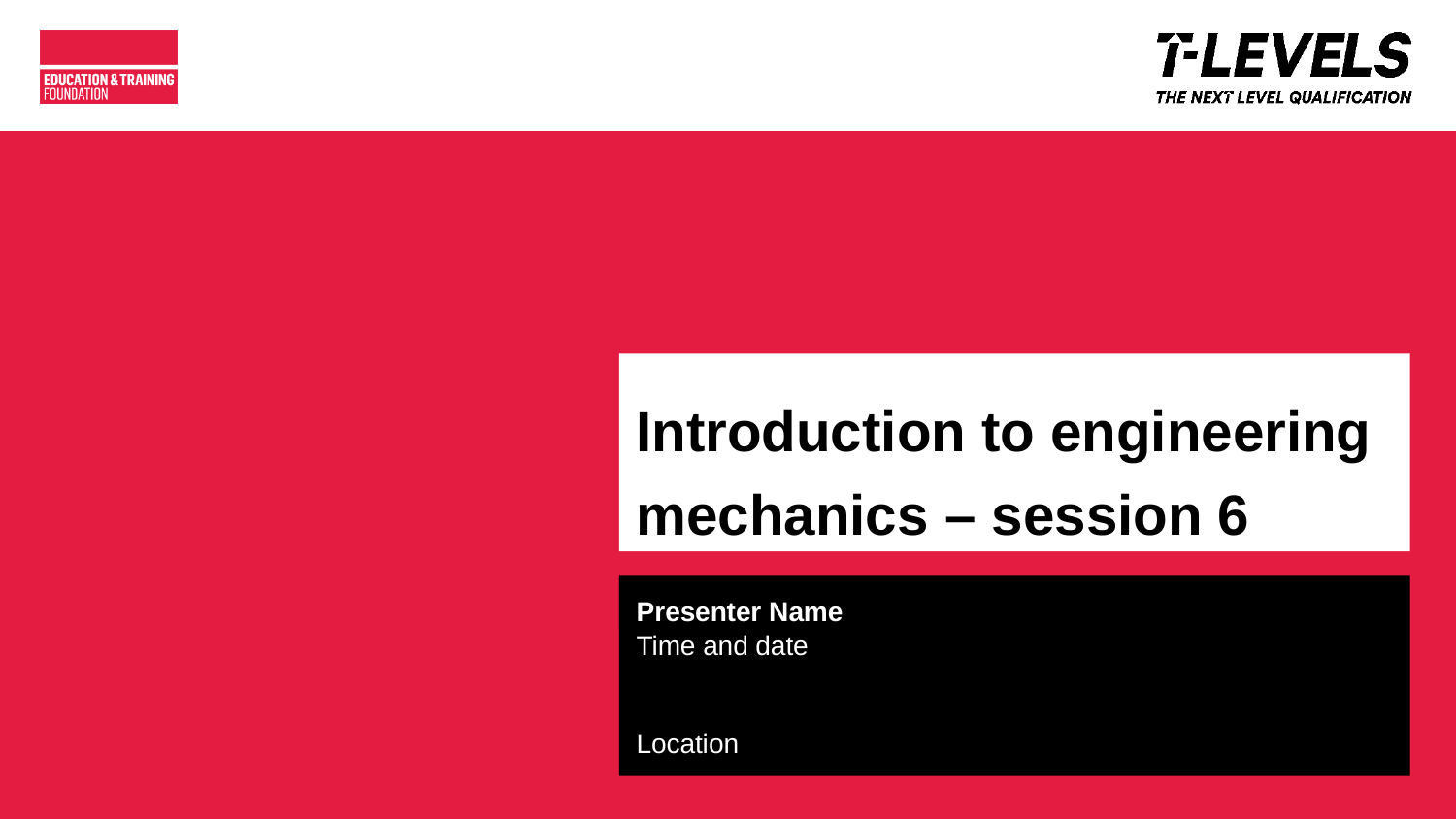

# Introduction to engineering mechanics – session 6
Presenter Name
Time and date
Location